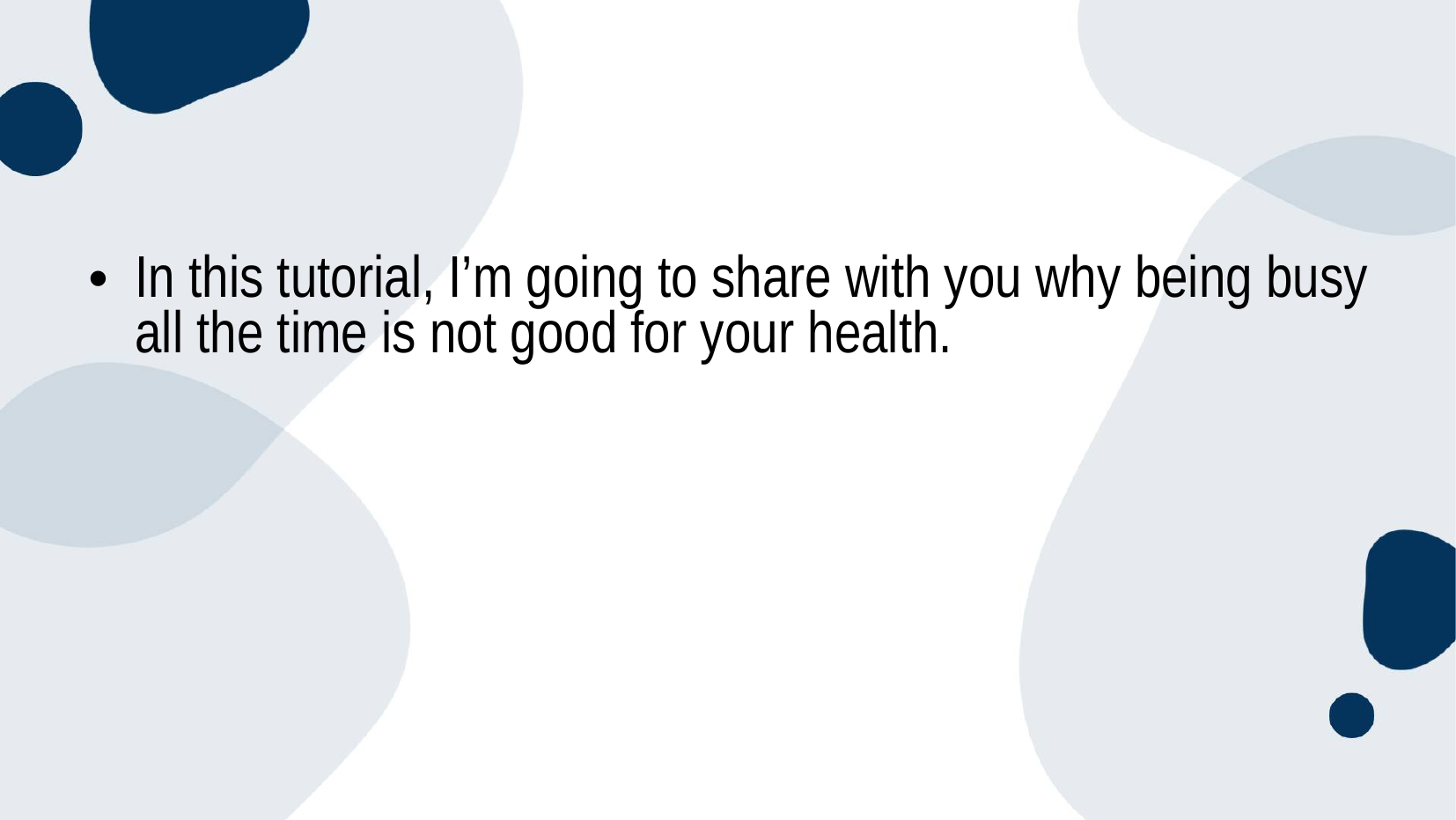

In this tutorial, I’m going to share with you why being busy all the time is not good for your health.